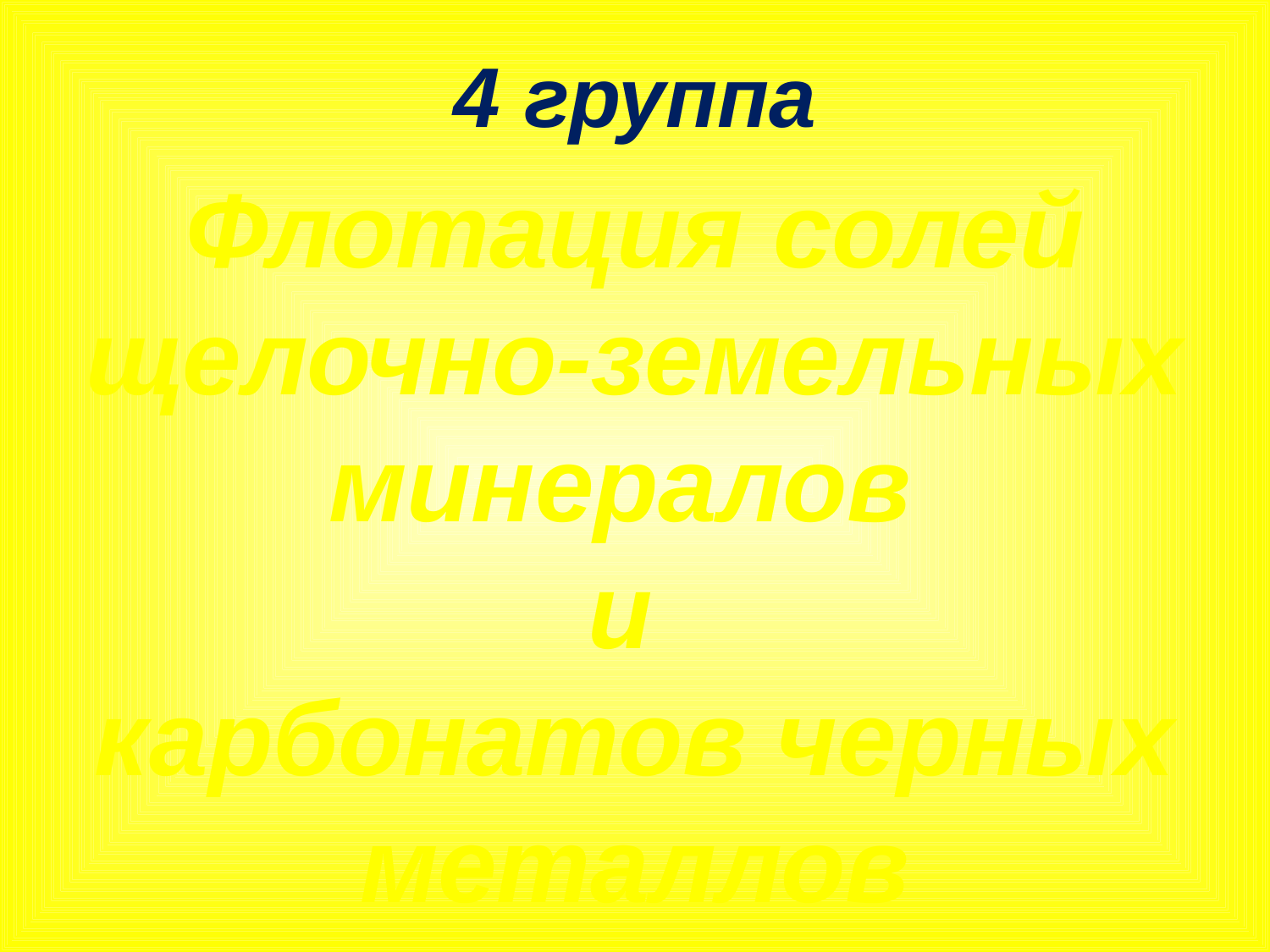

4 группа
Флотация солей щелочно-земельных минералов
и
карбонатов черных металлов